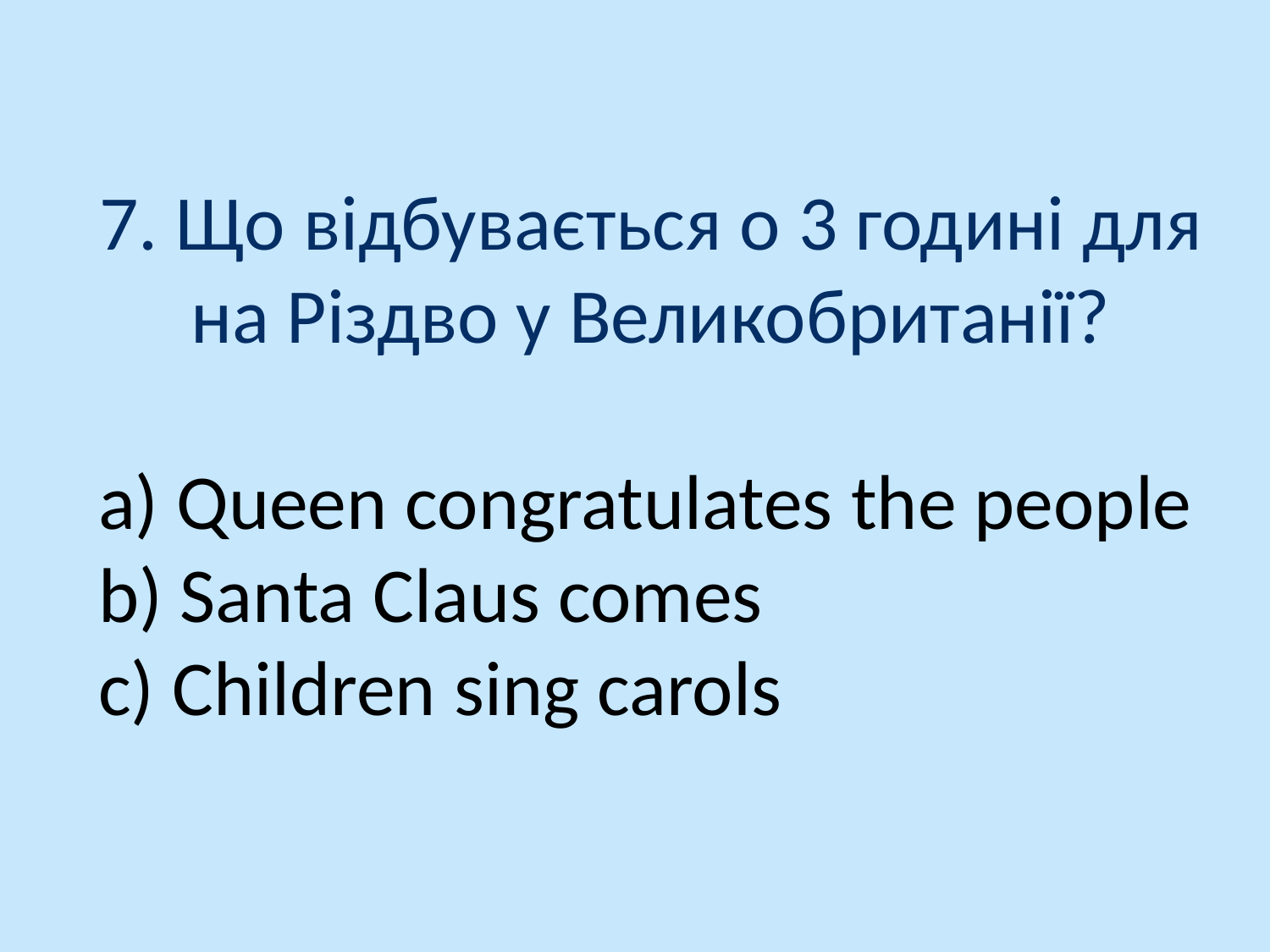

7. Що відбувається о 3 годині для на Різдво у Великобританії?

a) Queen congratulates the people
b) Santa Claus comes
c) Children sing carols